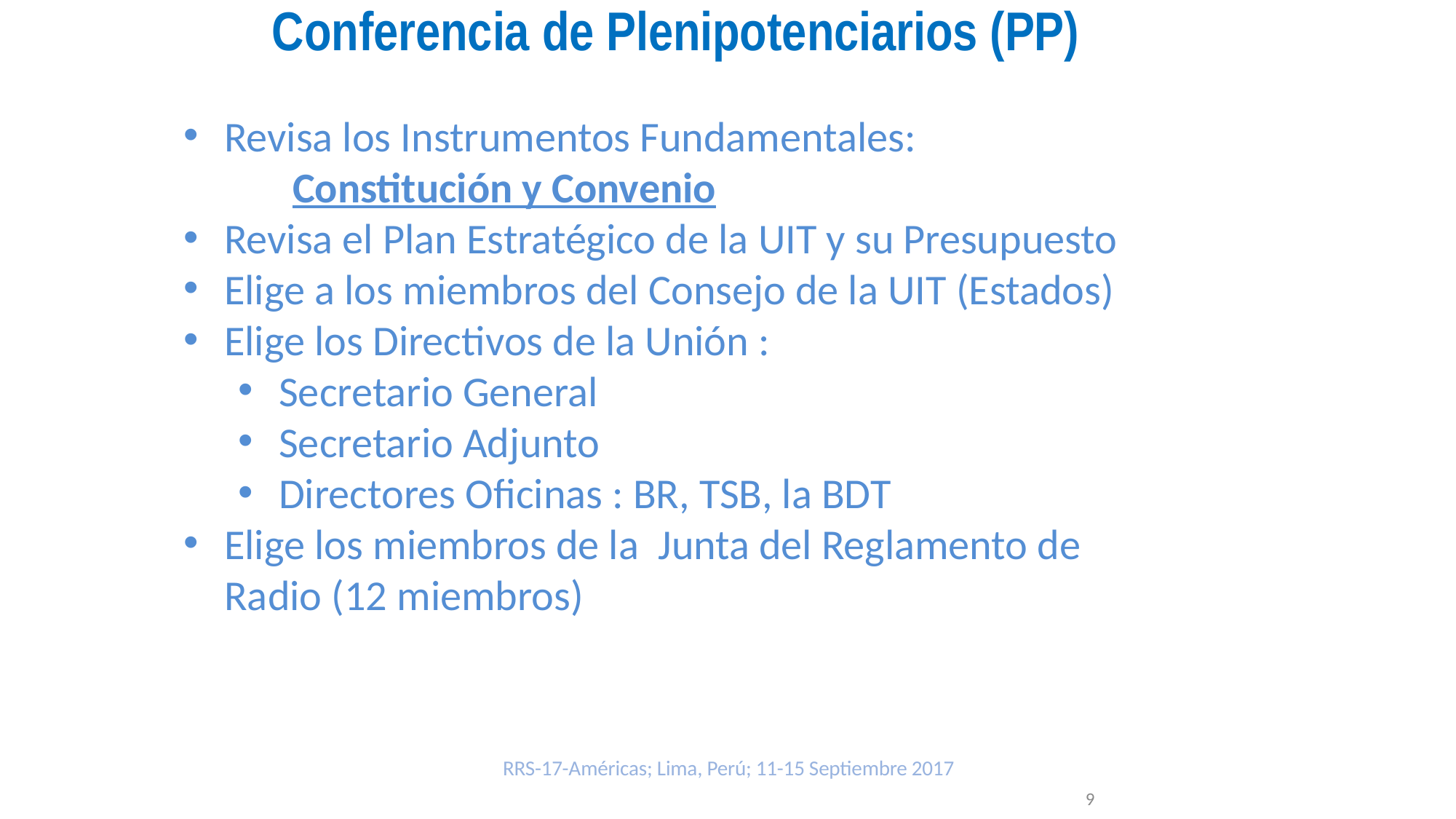

Conferencia de Plenipotenciarios (PP)
Revisa los Instrumentos Fundamentales:
	Constitución y Convenio
Revisa el Plan Estratégico de la UIT y su Presupuesto
Elige a los miembros del Consejo de la UIT (Estados)
Elige los Directivos de la Unión :
Secretario General
Secretario Adjunto
Directores Oficinas : BR, TSB, la BDT
Elige los miembros de la  Junta del Reglamento de Radio (12 miembros)
RRS-17-Américas; Lima, Perú; 11-15 Septiembre 2017
9